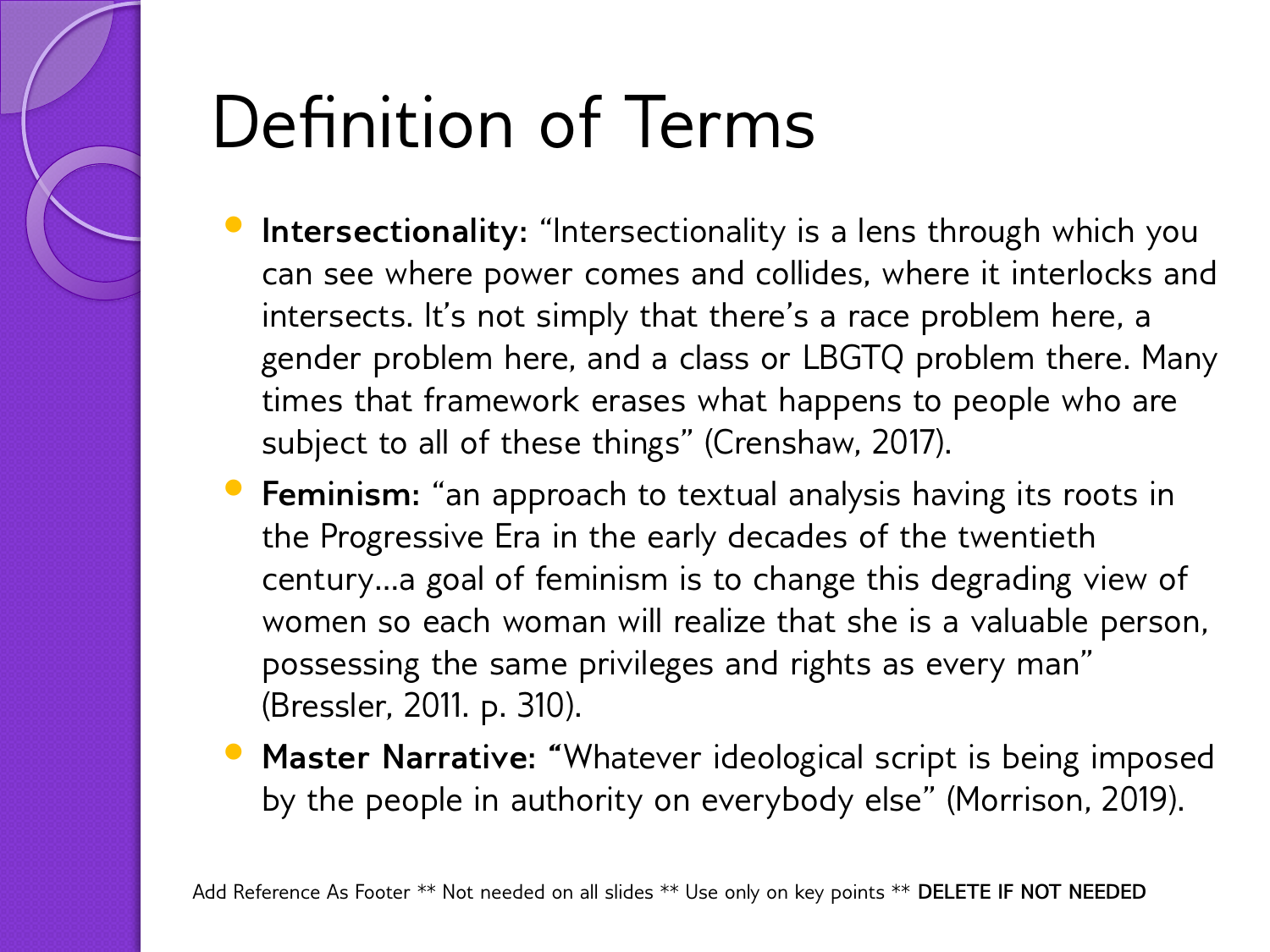

# Definition of Terms
Intersectionality: “Intersectionality is a lens through which you can see where power comes and collides, where it interlocks and intersects. It’s not simply that there’s a race problem here, a gender problem here, and a class or LBGTQ problem there. Many times that framework erases what happens to people who are subject to all of these things” (Crenshaw, 2017).
Feminism: “an approach to textual analysis having its roots in the Progressive Era in the early decades of the twentieth century…a goal of feminism is to change this degrading view of women so each woman will realize that she is a valuable person, possessing the same privileges and rights as every man” (Bressler, 2011. p. 310).
Master Narrative: “Whatever ideological script is being imposed by the people in authority on everybody else” (Morrison, 2019).

Add Reference As Footer ** Not needed on all slides ** Use only on key points ** DELETE IF NOT NEEDED